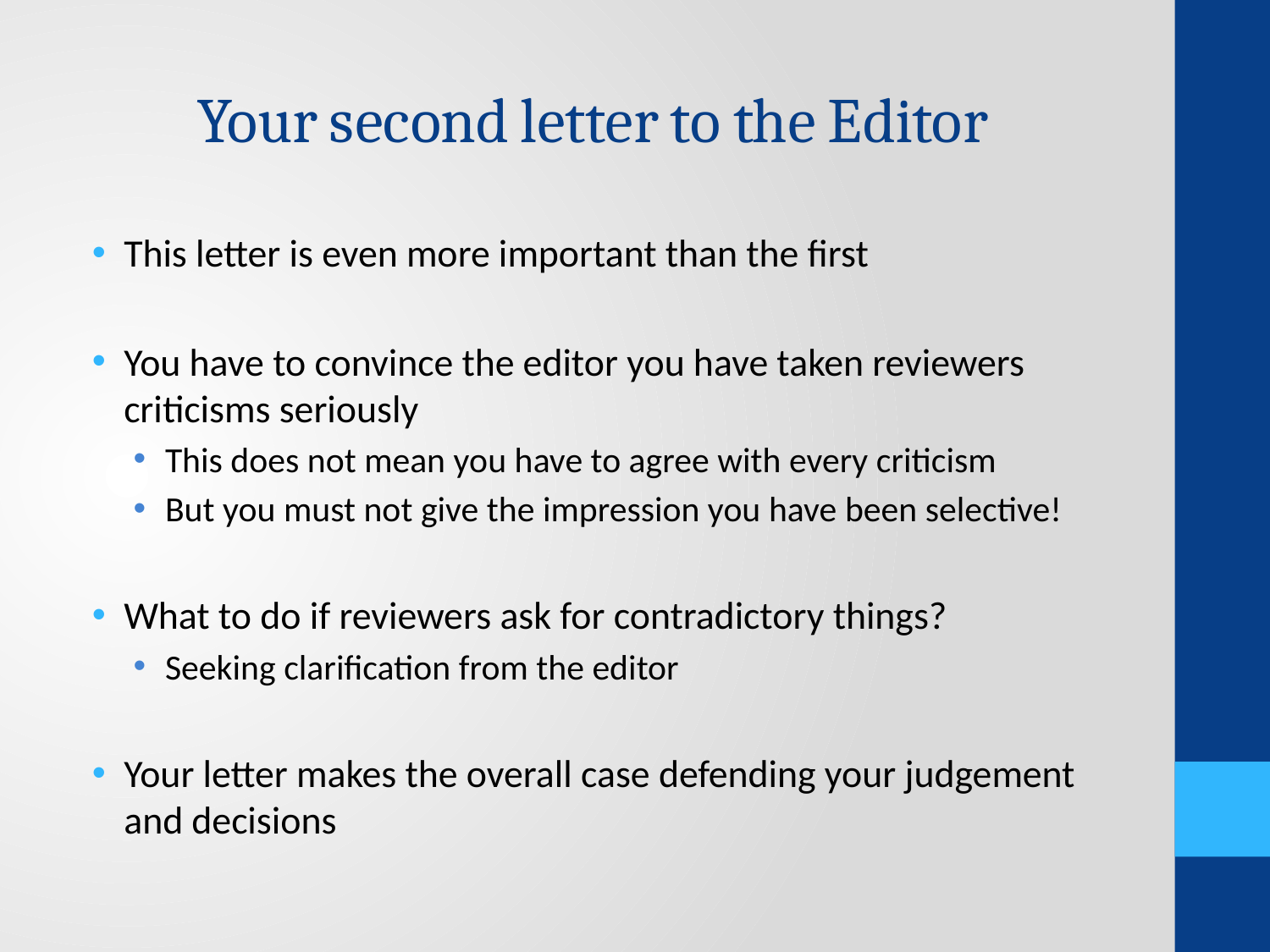

# Your second letter to the Editor
This letter is even more important than the first

You have to convince the editor you have taken reviewers criticisms seriously
This does not mean you have to agree with every criticism
But you must not give the impression you have been selective!

What to do if reviewers ask for contradictory things?
Seeking clarification from the editor

Your letter makes the overall case defending your judgement and decisions